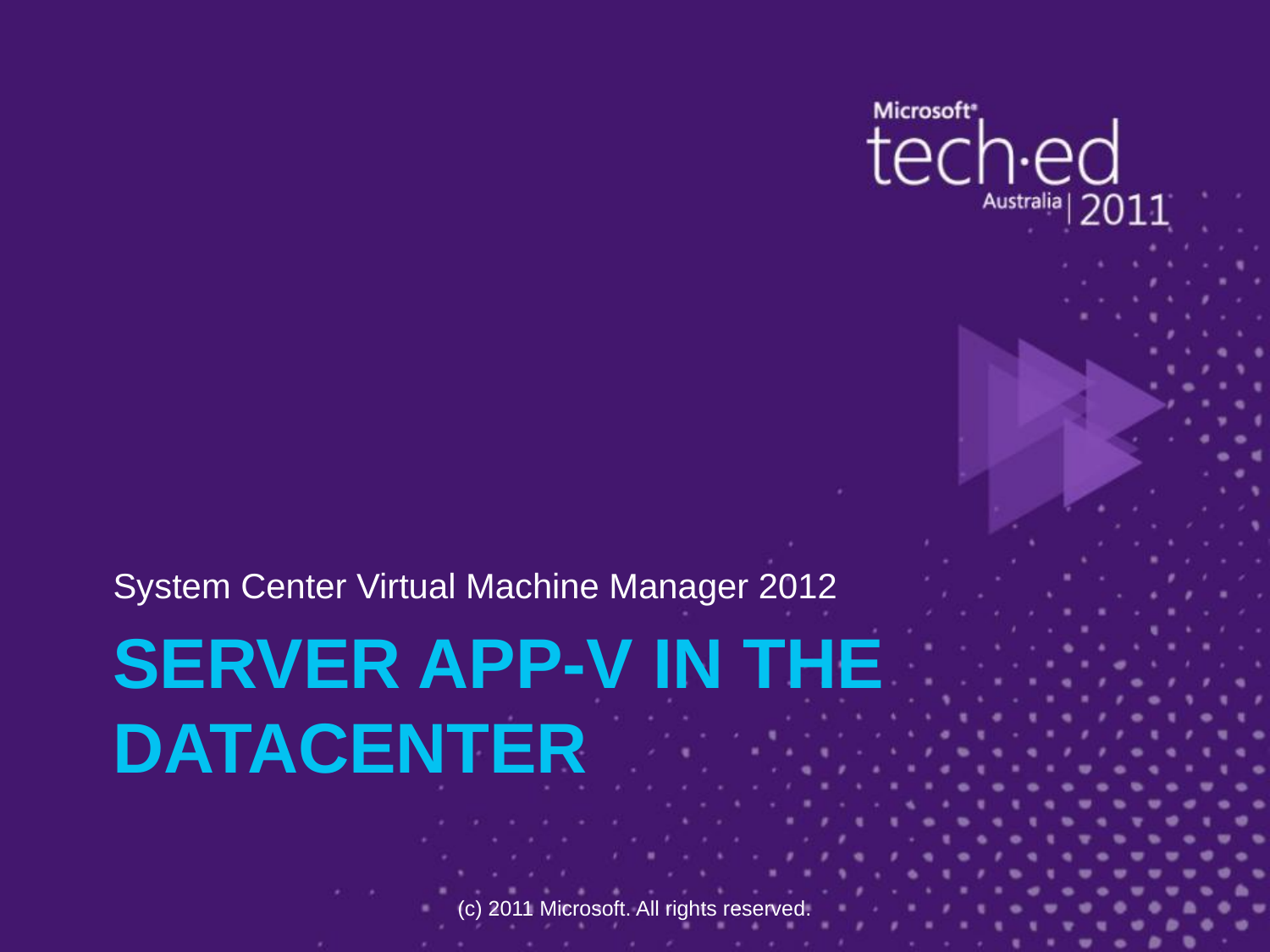

System Center Virtual Machine Manager 2012
# Server app-v in the datacenter
(c) 2011 Microsoft. All rights reserved.